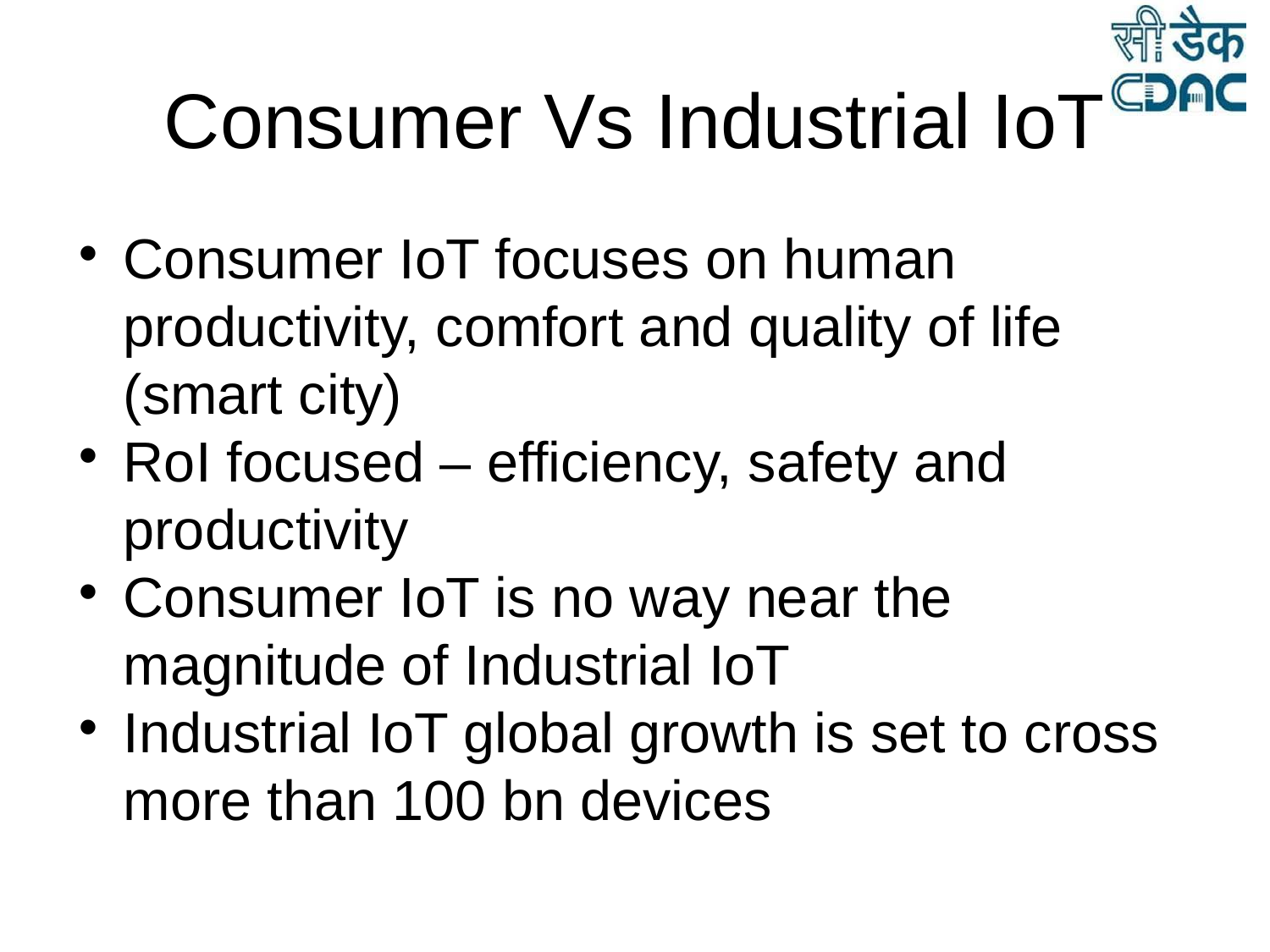

Consumer Vs Industrial IoT
Consumer IoT focuses on human productivity, comfort and quality of life (smart city)
RoI focused – efficiency, safety and productivity
Consumer IoT is no way near the magnitude of Industrial IoT
Industrial IoT global growth is set to cross more than 100 bn devices